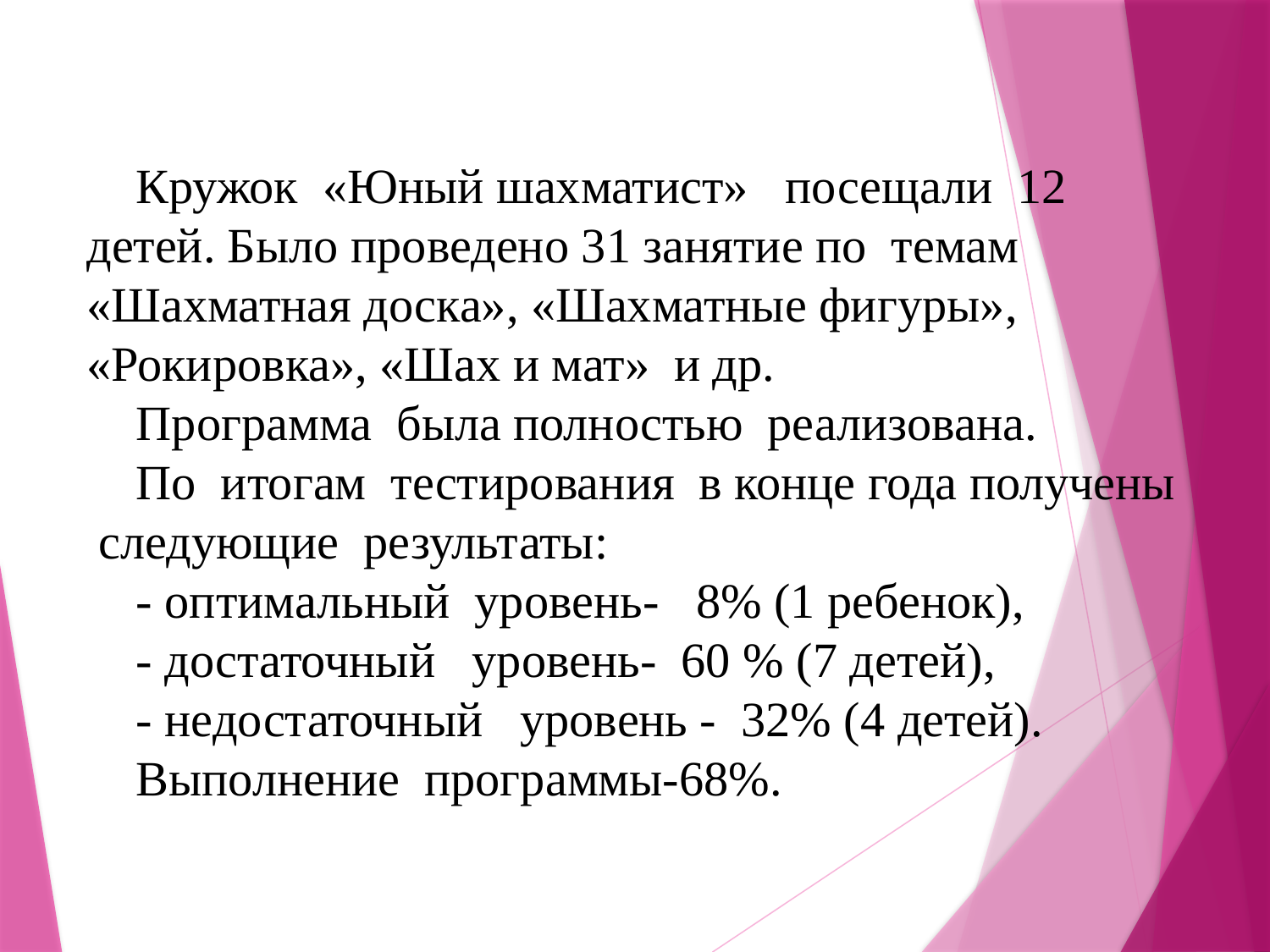

Кружок  «Юный шахматист»   посещали  12  детей. Было проведено 31 занятие по  темам  «Шахматная доска», «Шахматные фигуры», «Рокировка», «Шах и мат»  и др.
Программа  была полностью  реализована.
По  итогам  тестирования  в конце года получены  следующие  результаты:
- оптимальный  уровень-   8% (1 ребенок),
- достаточный   уровень-  60 % (7 детей),
- недостаточный   уровень -  32% (4 детей).
Выполнение  программы-68%.